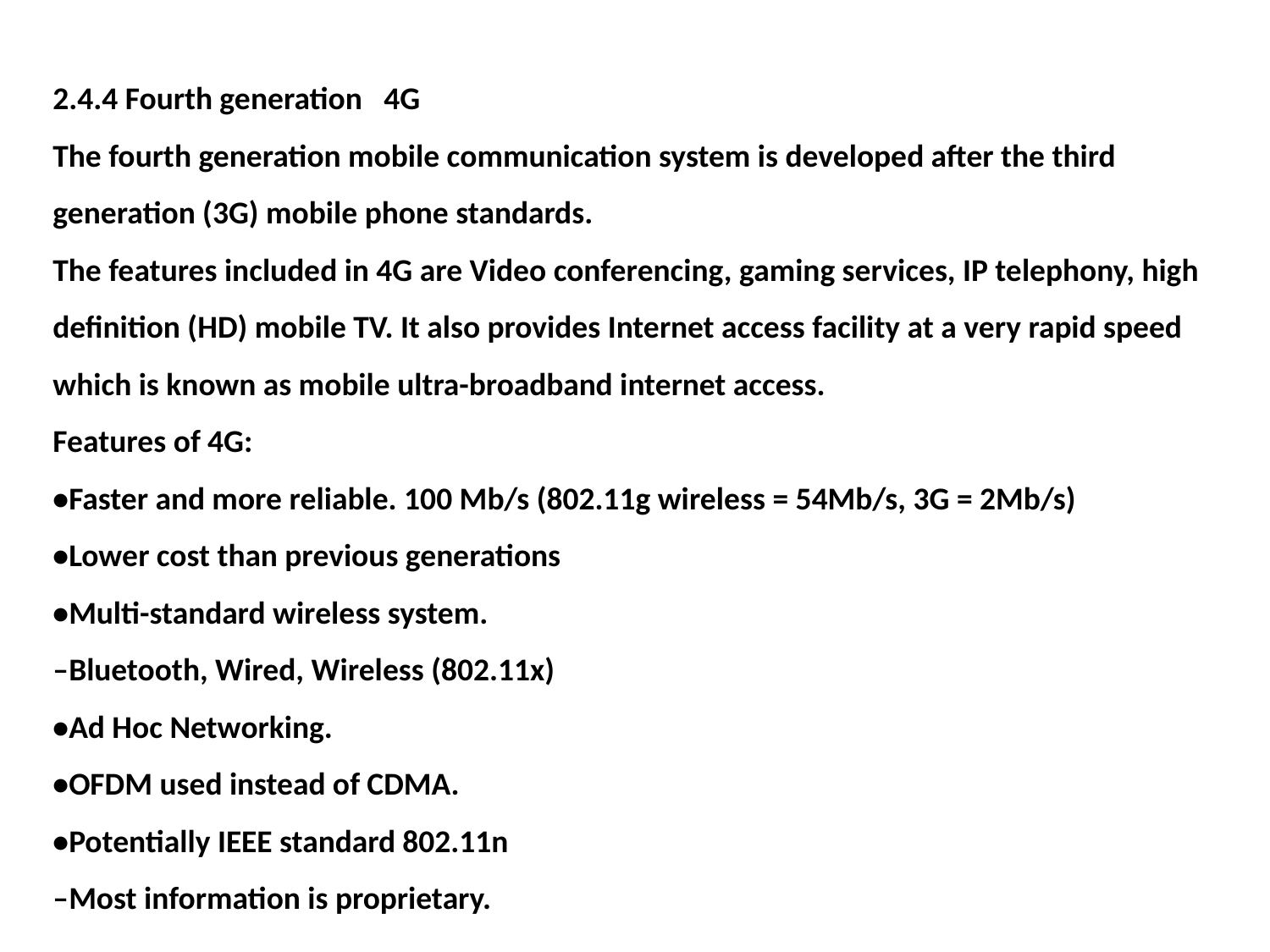

2.4.4 Fourth generation   4G
The fourth generation mobile communication system is developed after the third generation (3G) mobile phone standards.
The features included in 4G are Video conferencing, gaming services, IP telephony, high definition (HD) mobile TV. It also provides Internet access facility at a very rapid speed which is known as mobile ultra-broadband internet access.
Features of 4G:
•Faster and more reliable. 100 Mb/s (802.11g wireless = 54Mb/s, 3G = 2Mb/s)
•Lower cost than previous generations
•Multi-standard wireless system.
–Bluetooth, Wired, Wireless (802.11x)
•Ad Hoc Networking.
•OFDM used instead of CDMA.
•Potentially IEEE standard 802.11n
–Most information is proprietary.